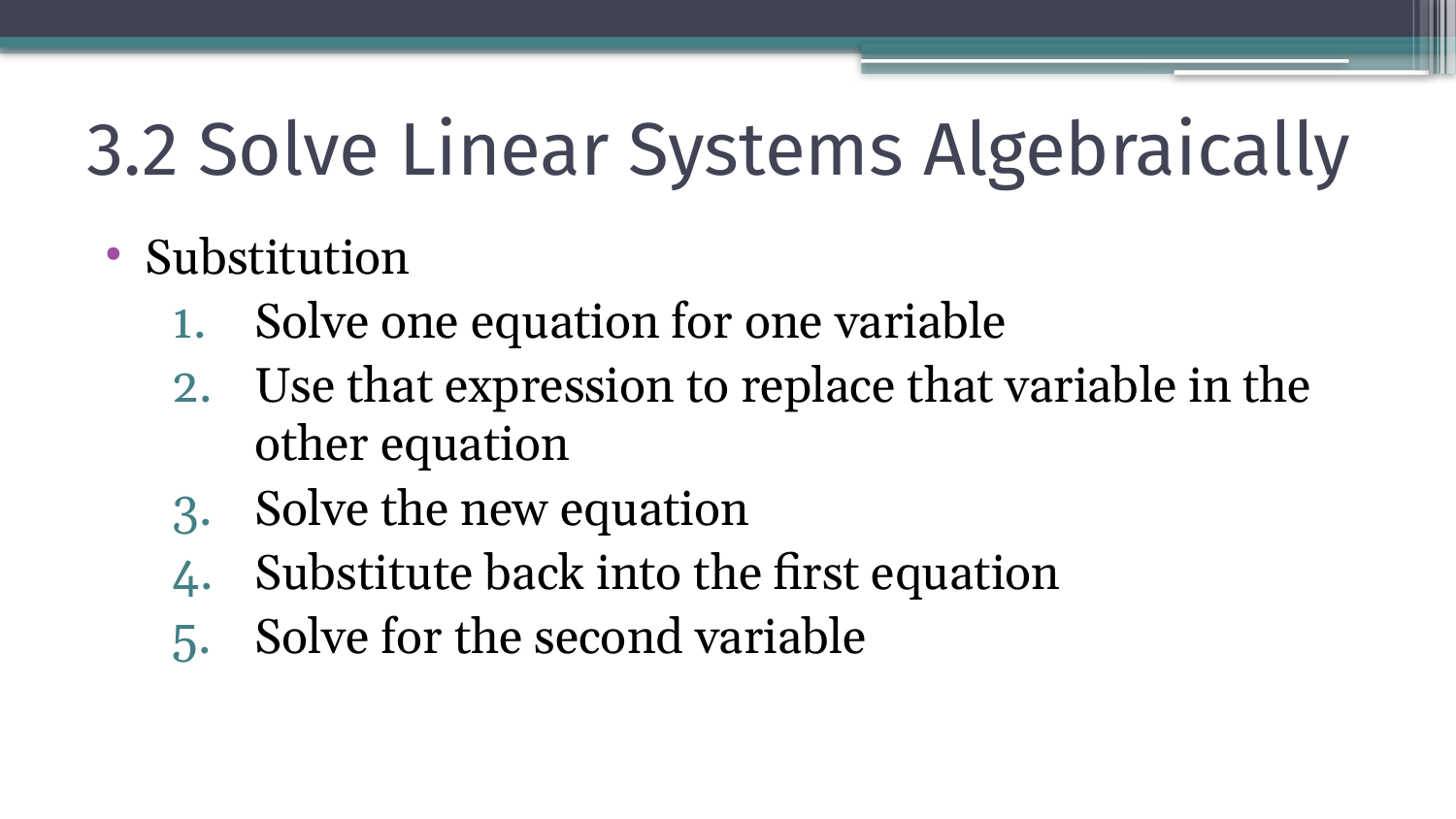

# 3.2 Solve Linear Systems Algebraically
Substitution
Solve one equation for one variable
Use that expression to replace that variable in the other equation
Solve the new equation
Substitute back into the first equation
Solve for the second variable